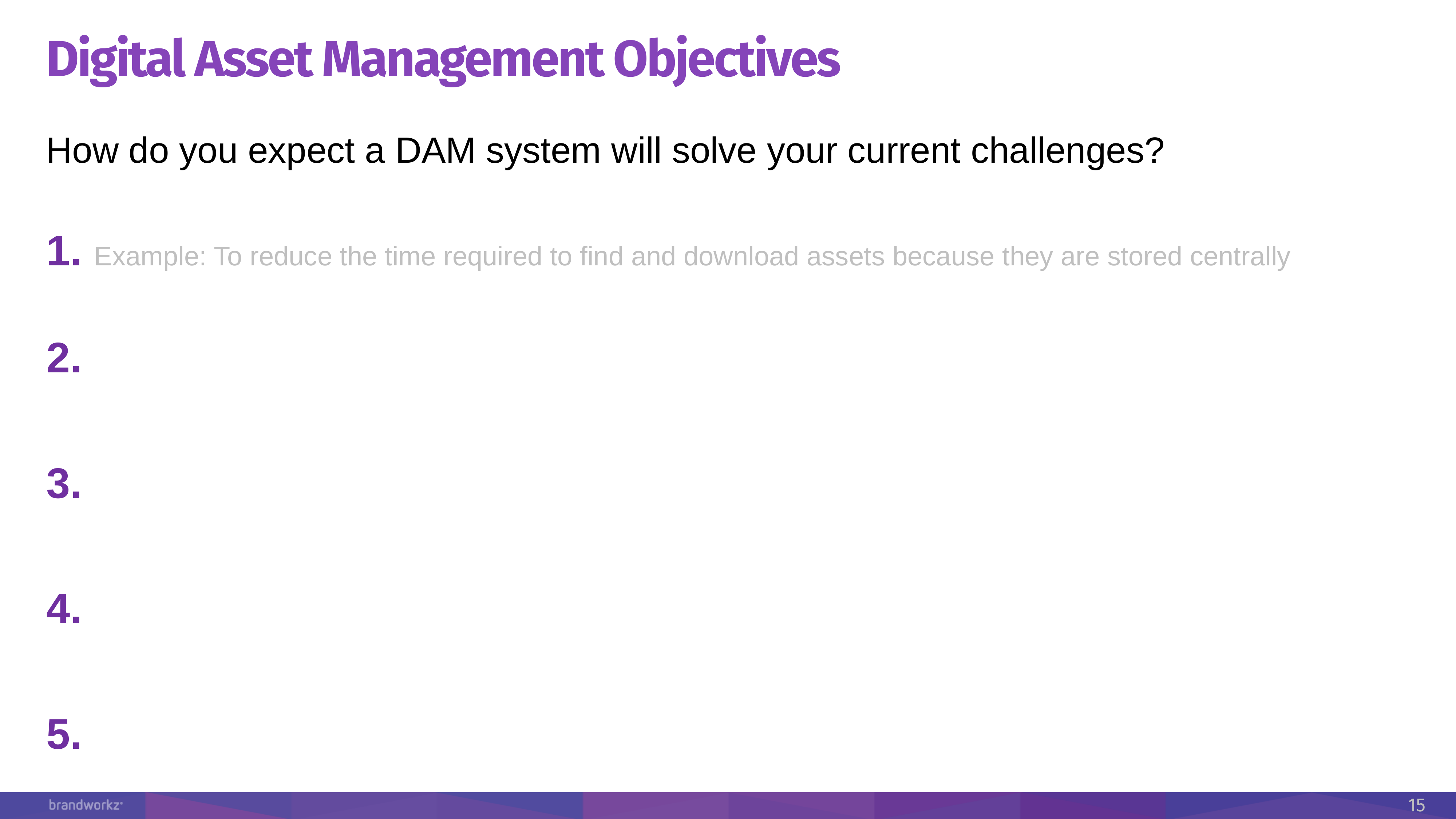

# Digital Asset Management Objectives
How do you expect a DAM system will solve your current challenges?
1. Example: To reduce the time required to find and download assets because they are stored centrally

2.

3.

4.

5.